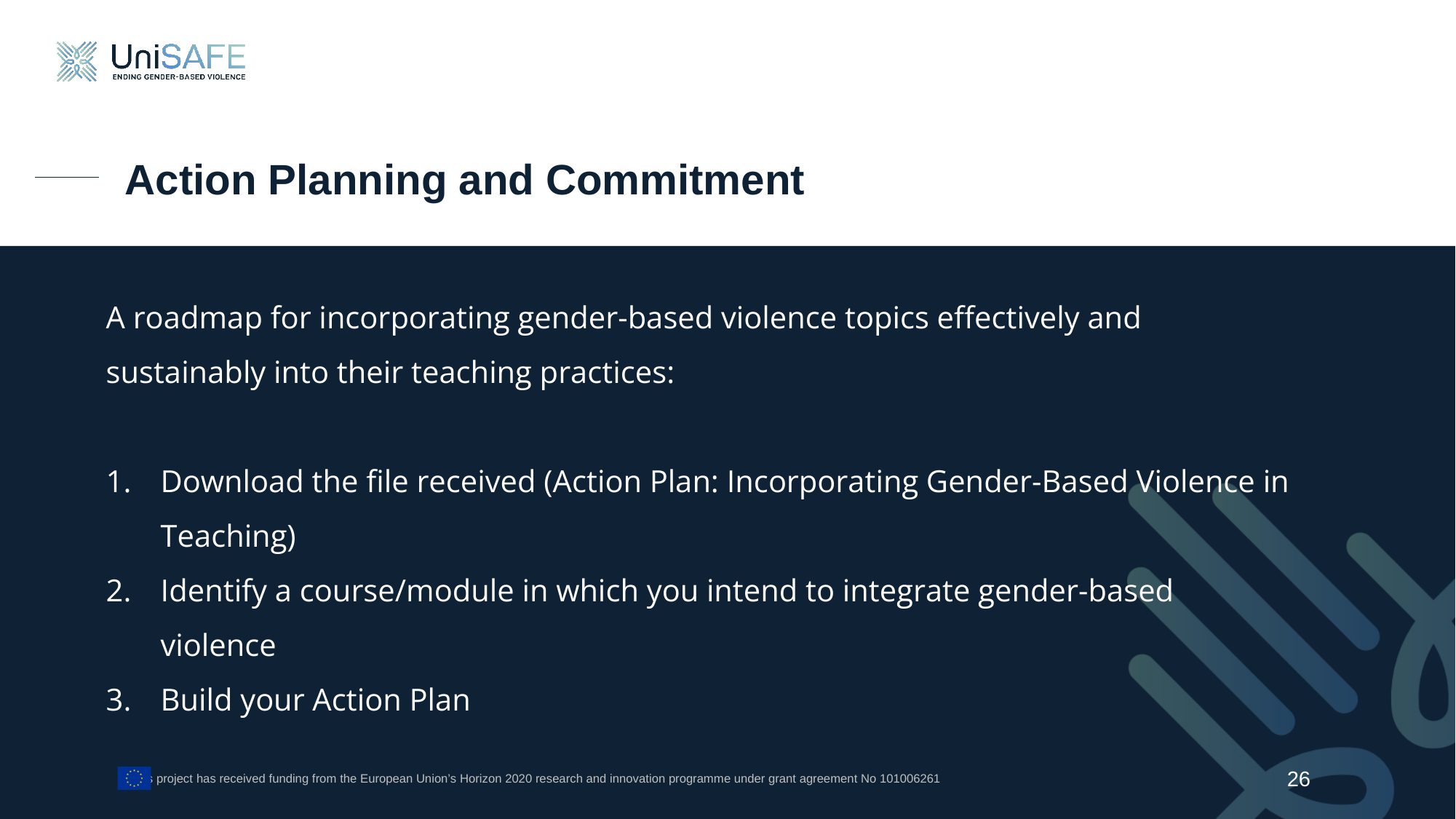

# Action Planning and Commitment
A roadmap for incorporating gender-based violence topics effectively and sustainably into their teaching practices:

Download the file received (Action Plan: Incorporating Gender-Based Violence in Teaching)
Identify a course/module in which you intend to integrate gender-based violence
Build your Action Plan